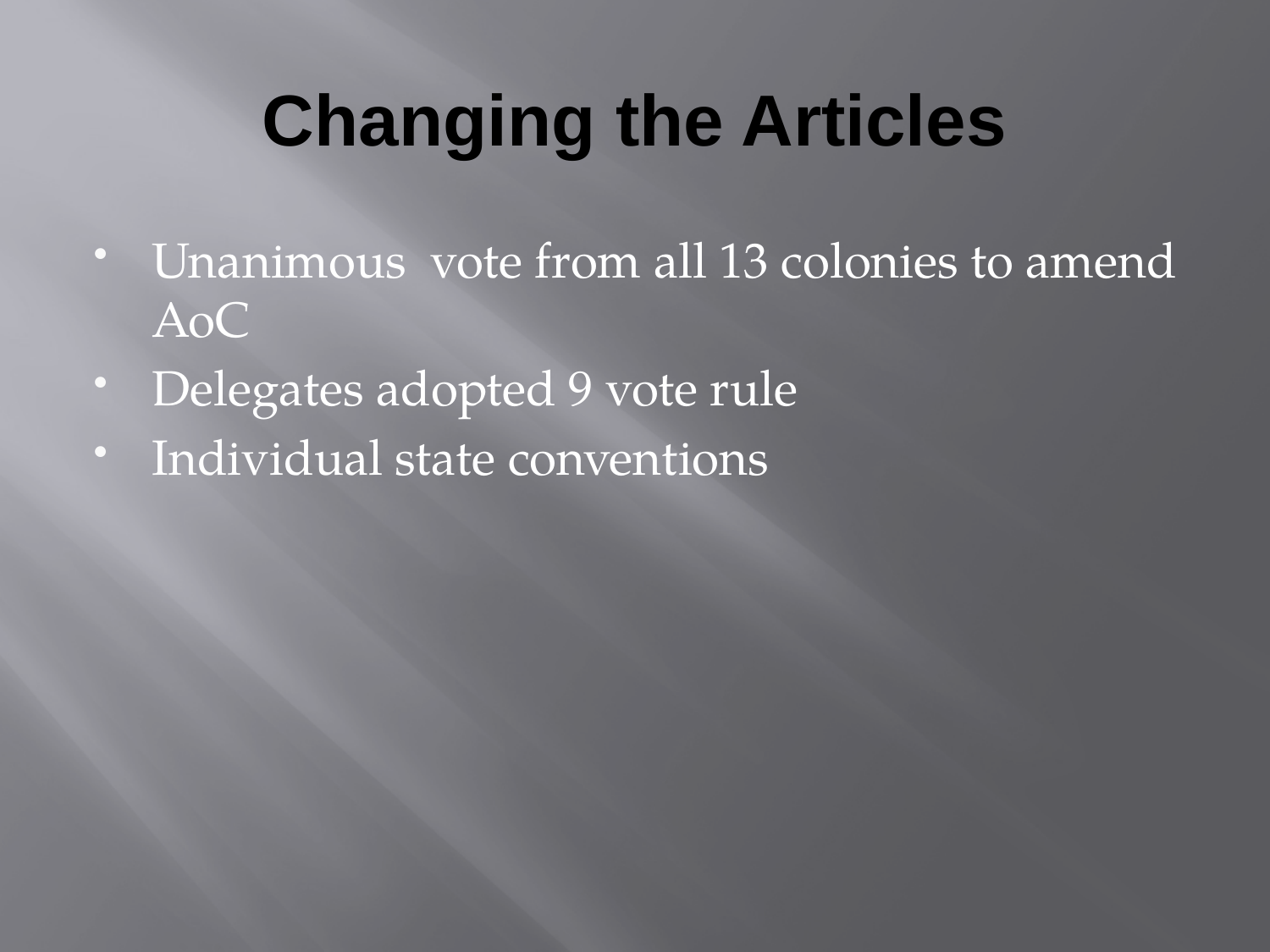

# Changing the Articles
Unanimous  vote from all 13 colonies to amend AoC
Delegates adopted 9 vote rule
Individual state conventions